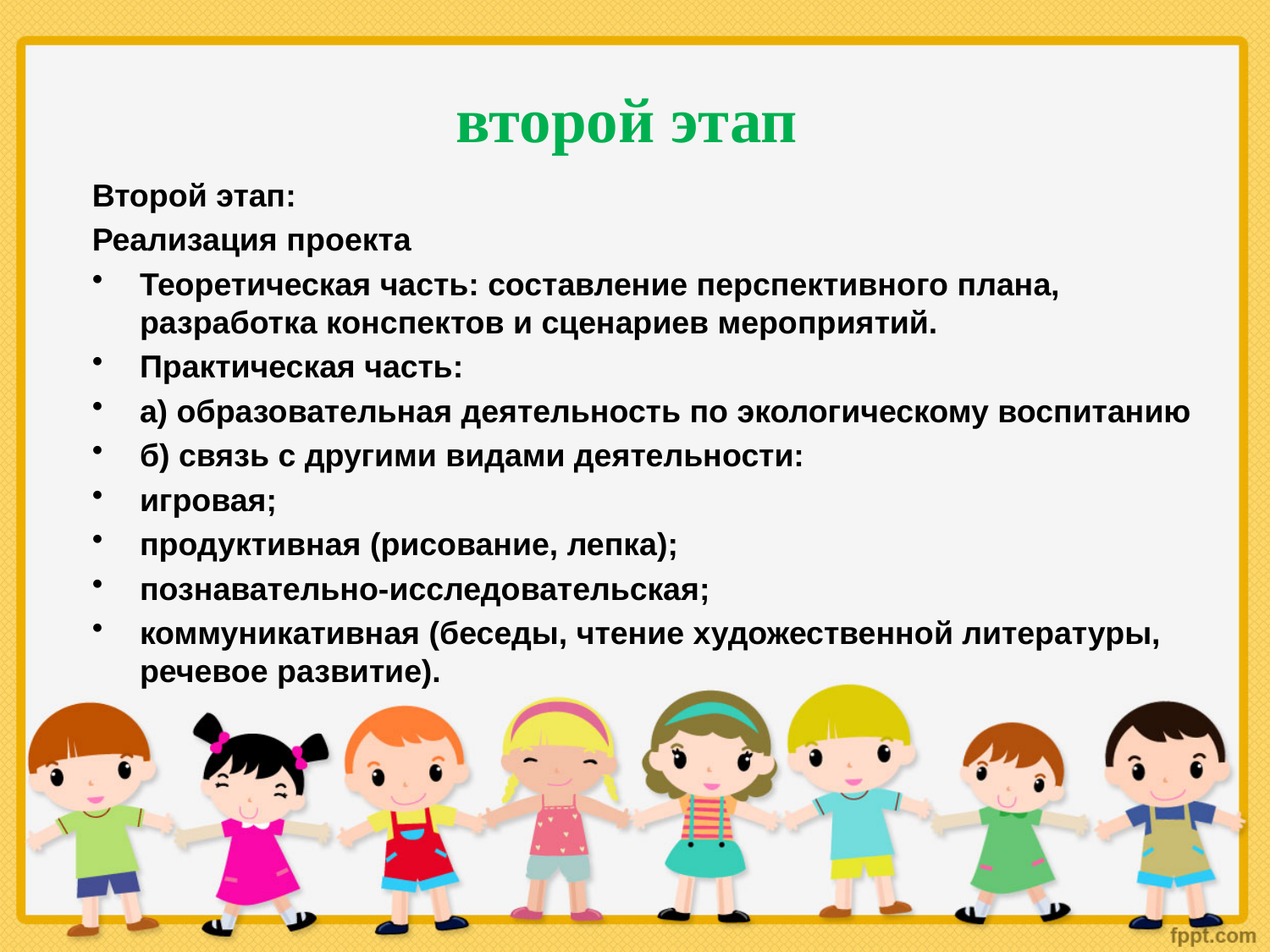

# второй этап
Второй этап:
Реализация проекта
Теоретическая часть: составление перспективного плана, разработка конспектов и сценариев мероприятий.
Практическая часть:
а) образовательная деятельность по экологическому воспитанию
б) связь с другими видами деятельности:
игровая;
продуктивная (рисование, лепка);
познавательно-исследовательская;
коммуникативная (беседы, чтение художественной литературы, речевое развитие).